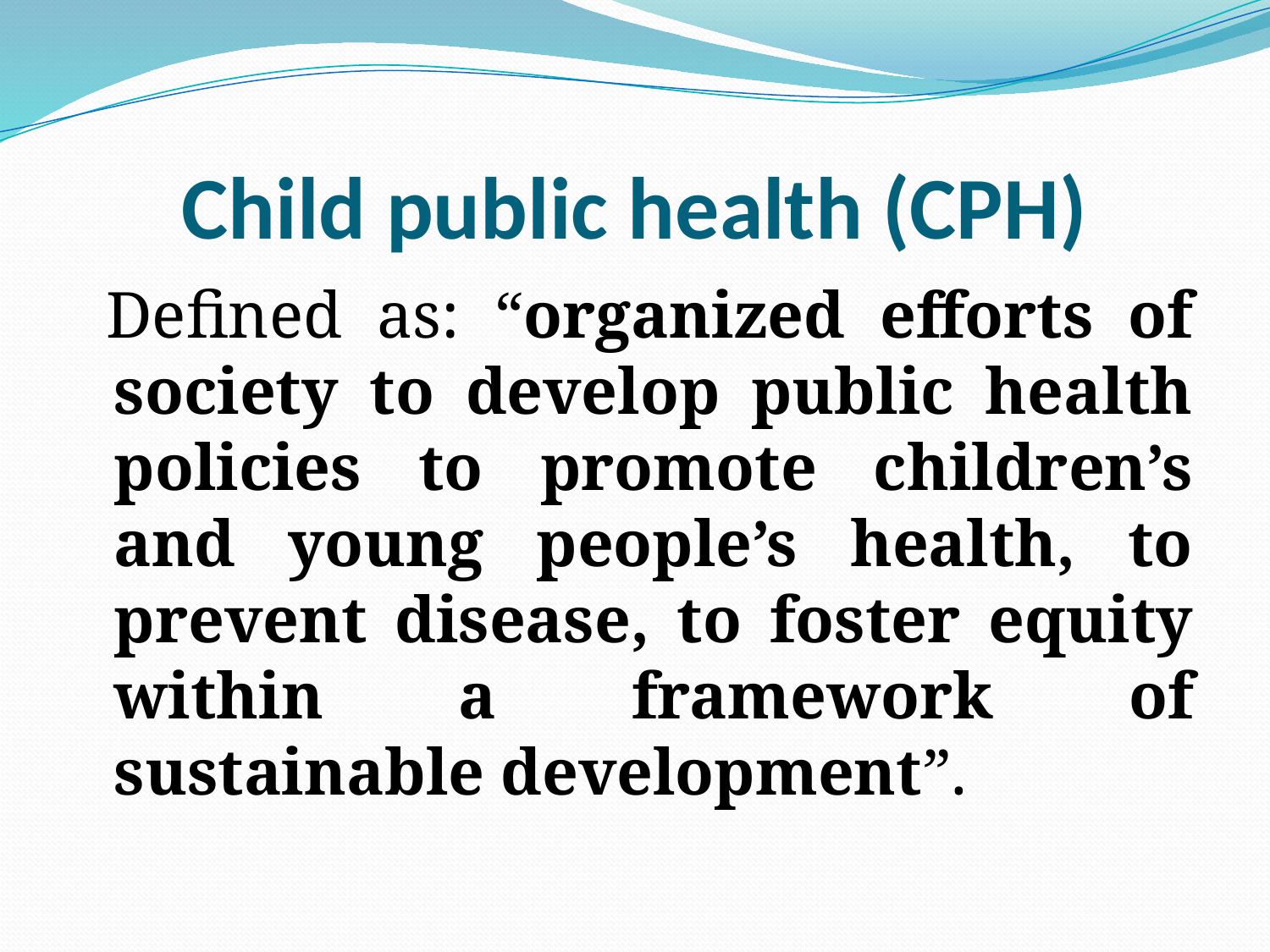

# Child public health (CPH)
 Defined as: “organized efforts of society to develop public health policies to promote children’s and young people’s health, to prevent disease, to foster equity within a framework of sustainable development”.